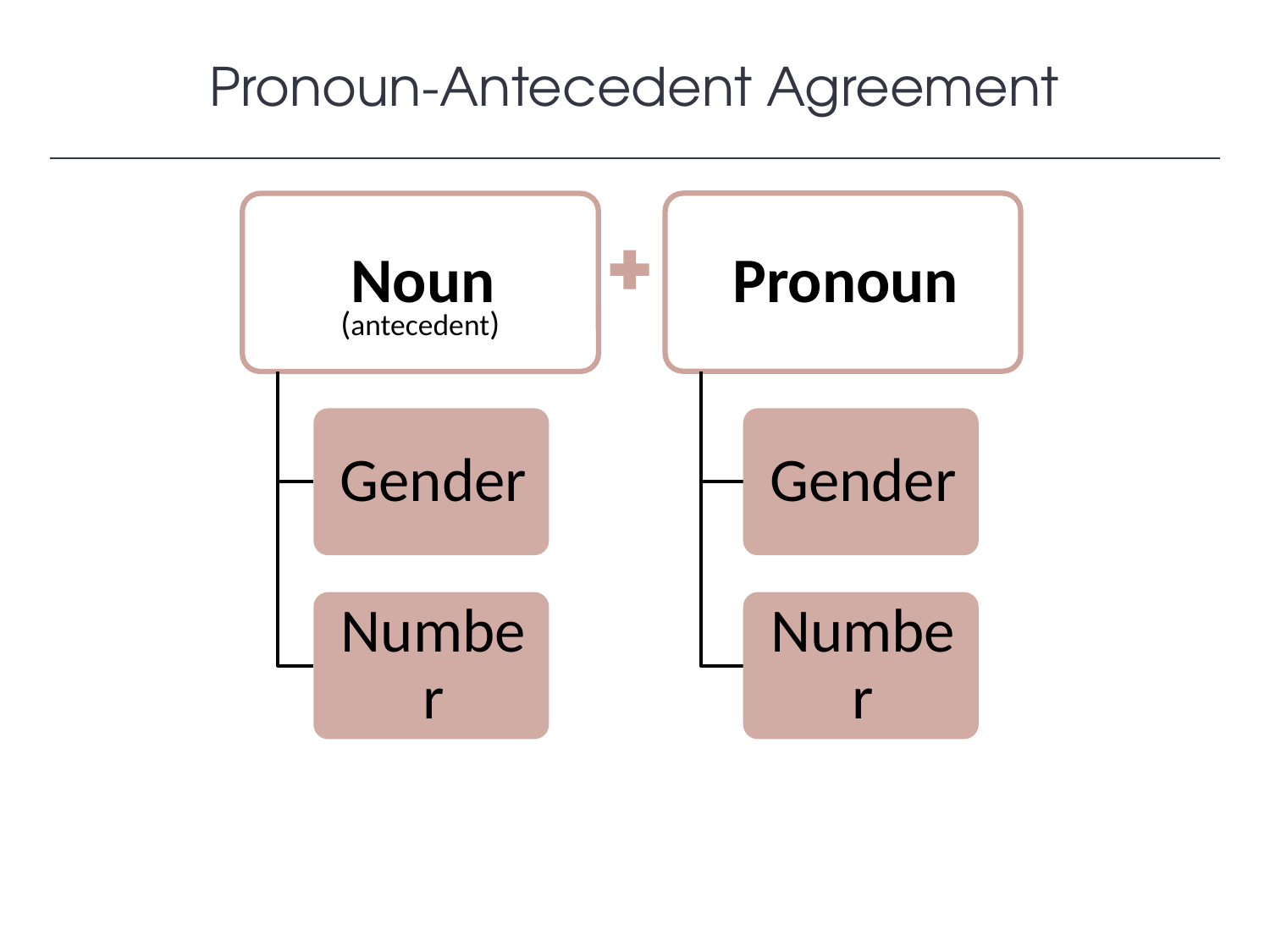

Pronoun-Antecedent Agreement
HAWKES LEARNING
Noun
Gender
Number
Pronoun
Gender
Number

(antecedent)